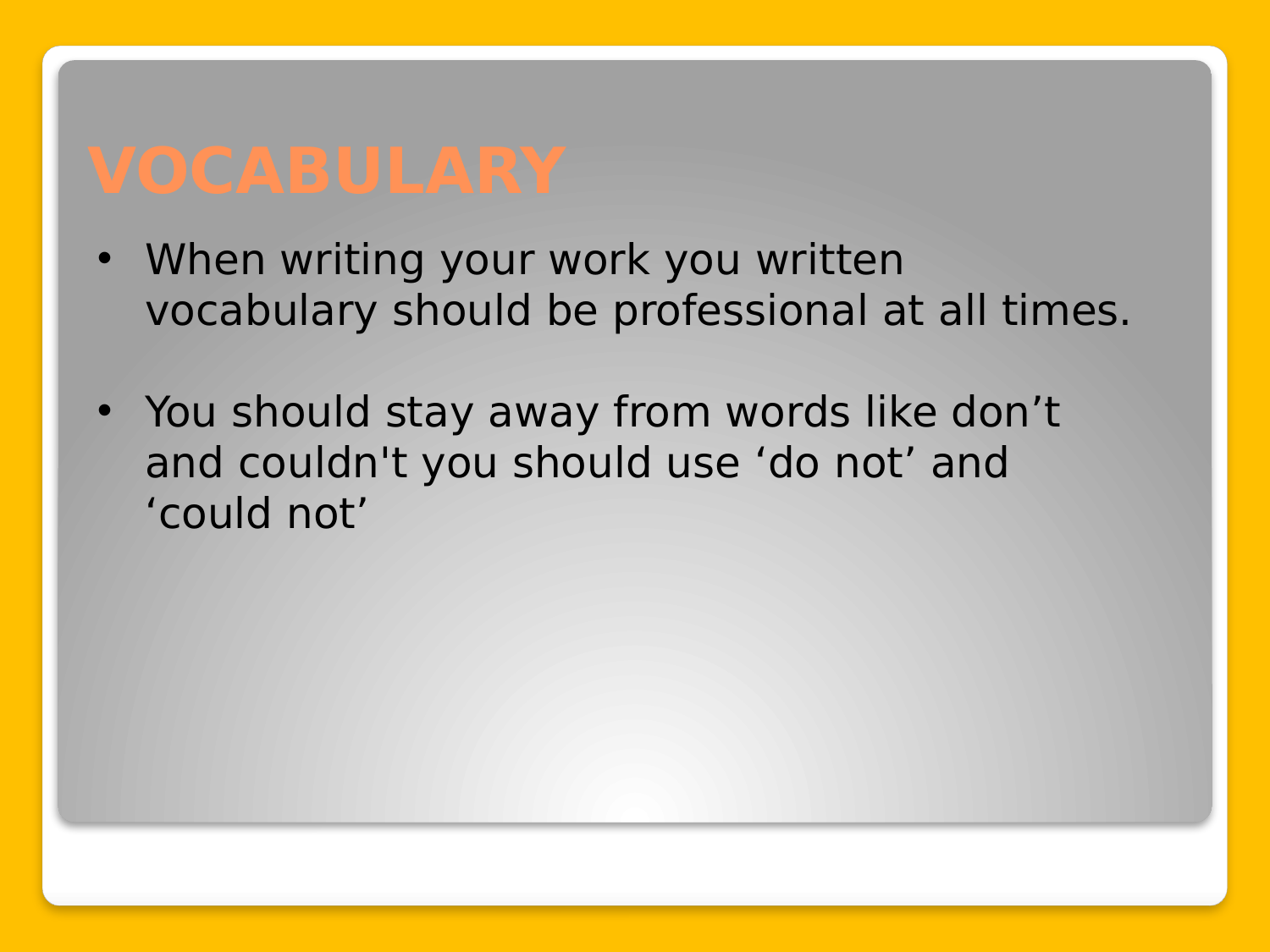

# VOCABULARY
When writing your work you written vocabulary should be professional at all times.

You should stay away from words like don’t and couldn't you should use ‘do not’ and ‘could not’